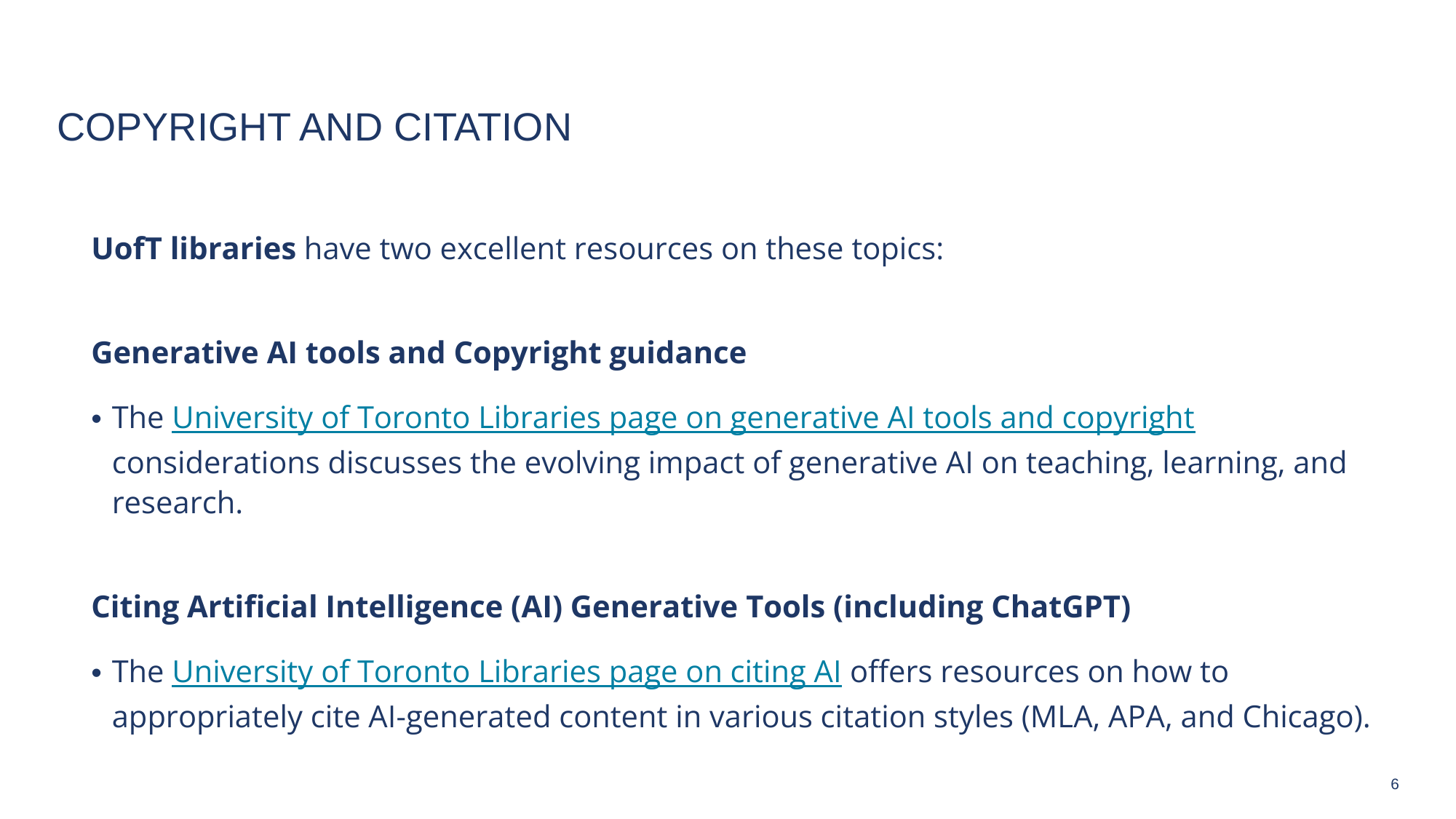

# Copyright and citation
UofT libraries have two excellent resources on these topics:
Generative AI tools and Copyright guidance
The University of Toronto Libraries page on generative AI tools and copyright considerations discusses the evolving impact of generative AI on teaching, learning, and research.
Citing Artificial Intelligence (AI) Generative Tools (including ChatGPT)
The University of Toronto Libraries page on citing AI offers resources on how to appropriately cite AI-generated content in various citation styles (MLA, APA, and Chicago).
6